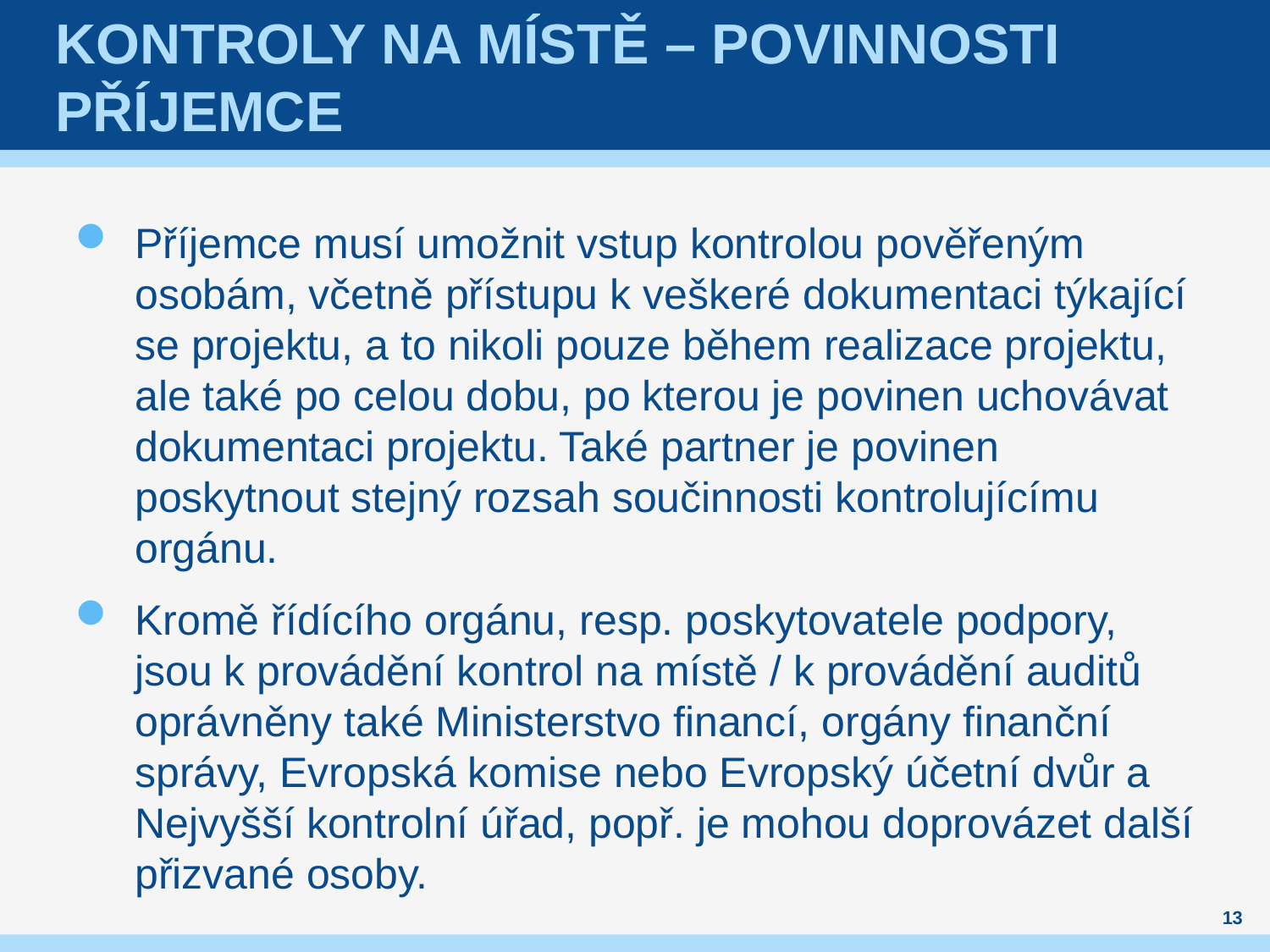

# Kontroly na místě – povinnosti příjemce
Příjemce musí umožnit vstup kontrolou pověřeným osobám, včetně přístupu k veškeré dokumentaci týkající se projektu, a to nikoli pouze během realizace projektu, ale také po celou dobu, po kterou je povinen uchovávat dokumentaci projektu. Také partner je povinen poskytnout stejný rozsah součinnosti kontrolujícímu orgánu.
Kromě řídícího orgánu, resp. poskytovatele podpory, jsou k provádění kontrol na místě / k provádění auditů oprávněny také Ministerstvo financí, orgány finanční správy, Evropská komise nebo Evropský účetní dvůr a Nejvyšší kontrolní úřad, popř. je mohou doprovázet další přizvané osoby.
13